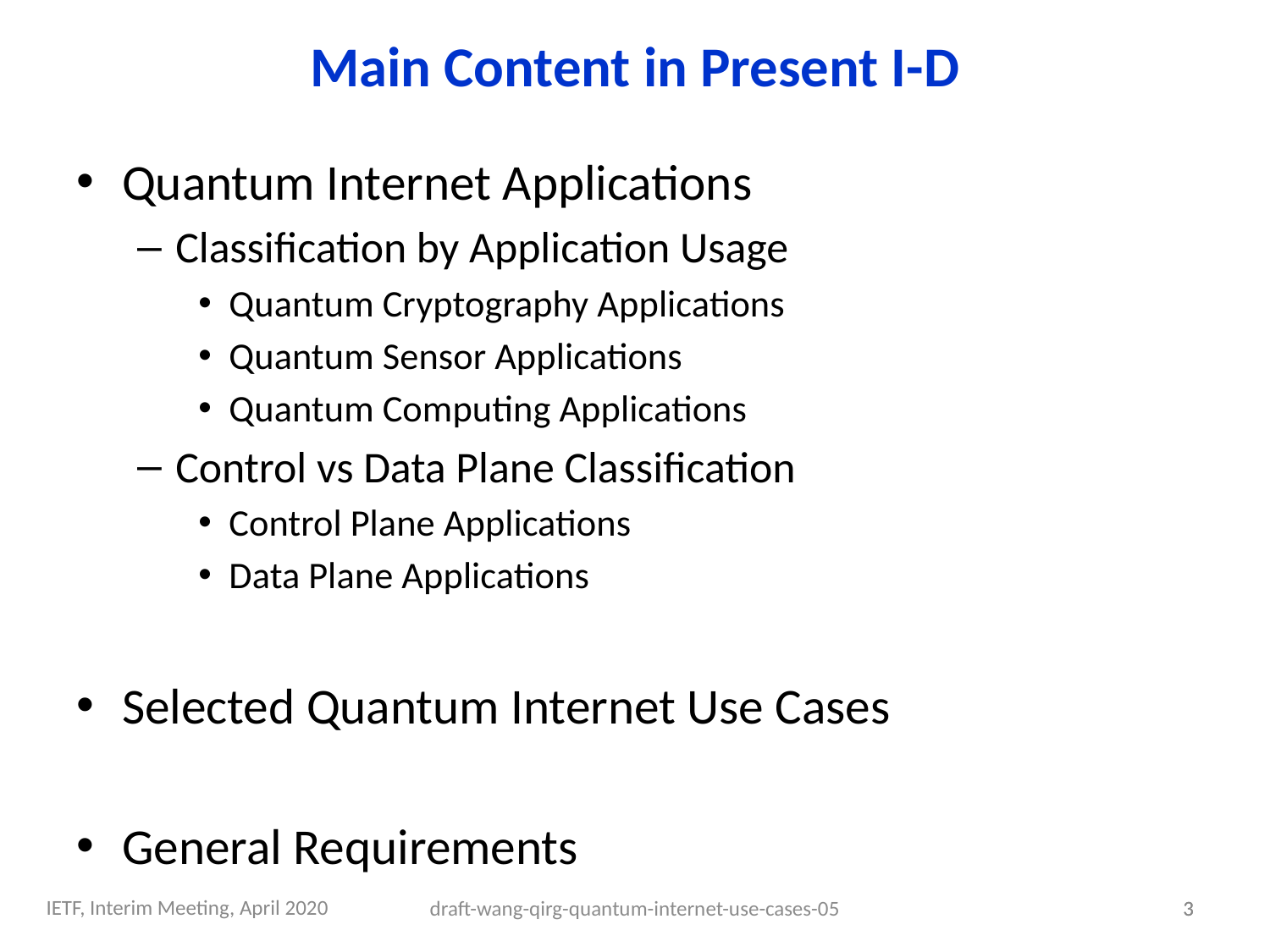

Main Content in Present I-D
Quantum Internet Applications
Classification by Application Usage
Quantum Cryptography Applications
Quantum Sensor Applications
Quantum Computing Applications
Control vs Data Plane Classification
Control Plane Applications
Data Plane Applications

Selected Quantum Internet Use Cases

General Requirements

IETF, Interim Meeting, April 2020
draft-wang-qirg-quantum-internet-use-cases-05
3
3